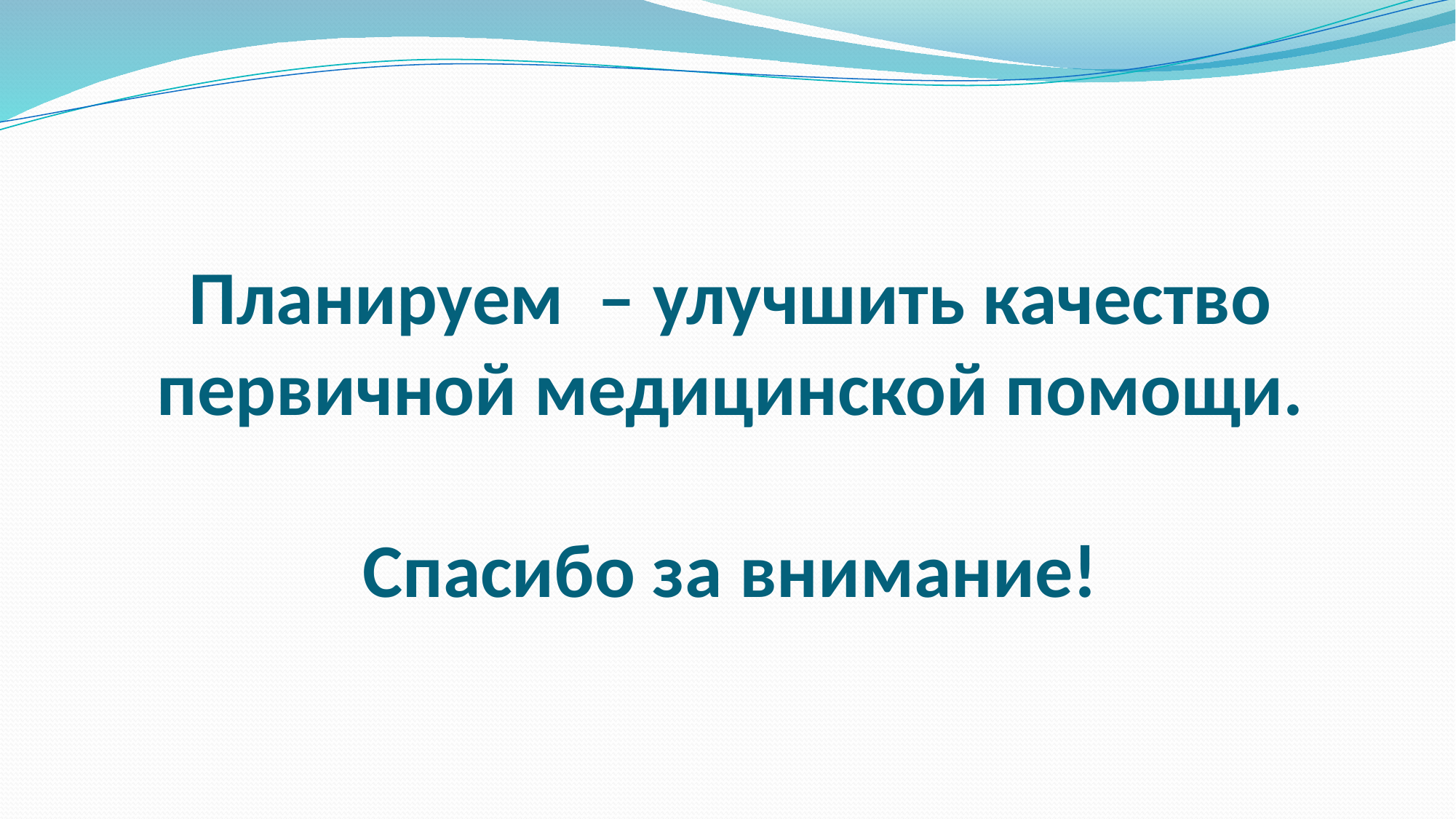

# Планируем  – улучшить качество первичной медицинской помощи. Спасибо за внимание!